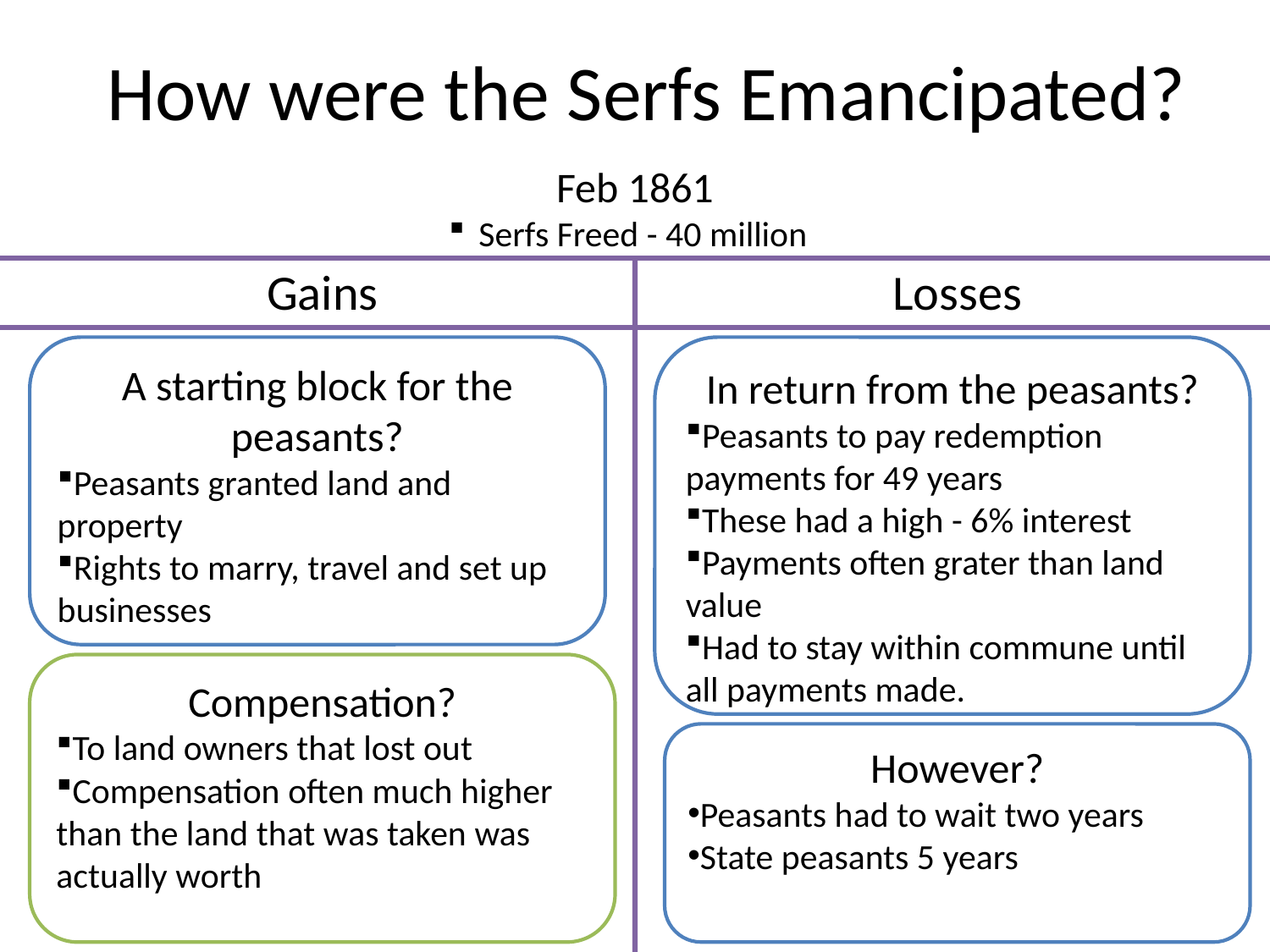

# How were the Serfs Emancipated?
Feb 1861
Serfs Freed - 40 million
Gains
Losses
A starting block for the peasants?
Peasants granted land and property
Rights to marry, travel and set up businesses
In return from the peasants?
Peasants to pay redemption payments for 49 years
These had a high - 6% interest
Payments often grater than land value
Had to stay within commune until all payments made.
Compensation?
To land owners that lost out
Compensation often much higher than the land that was taken was actually worth
However?
Peasants had to wait two years
State peasants 5 years